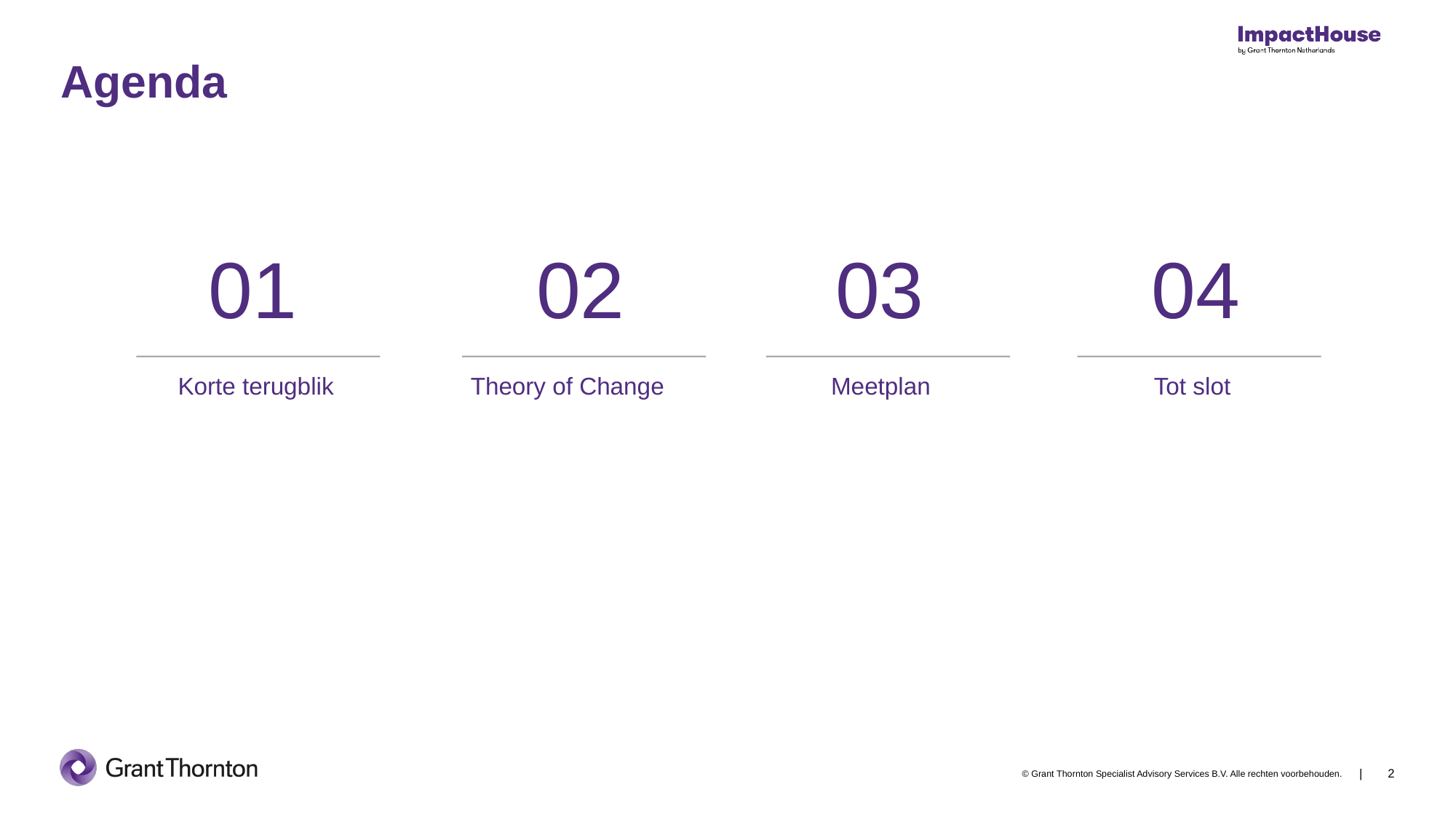

# Agenda
01
02
03
04
Korte terugblik
Theory of Change
Meetplan
Tot slot
2